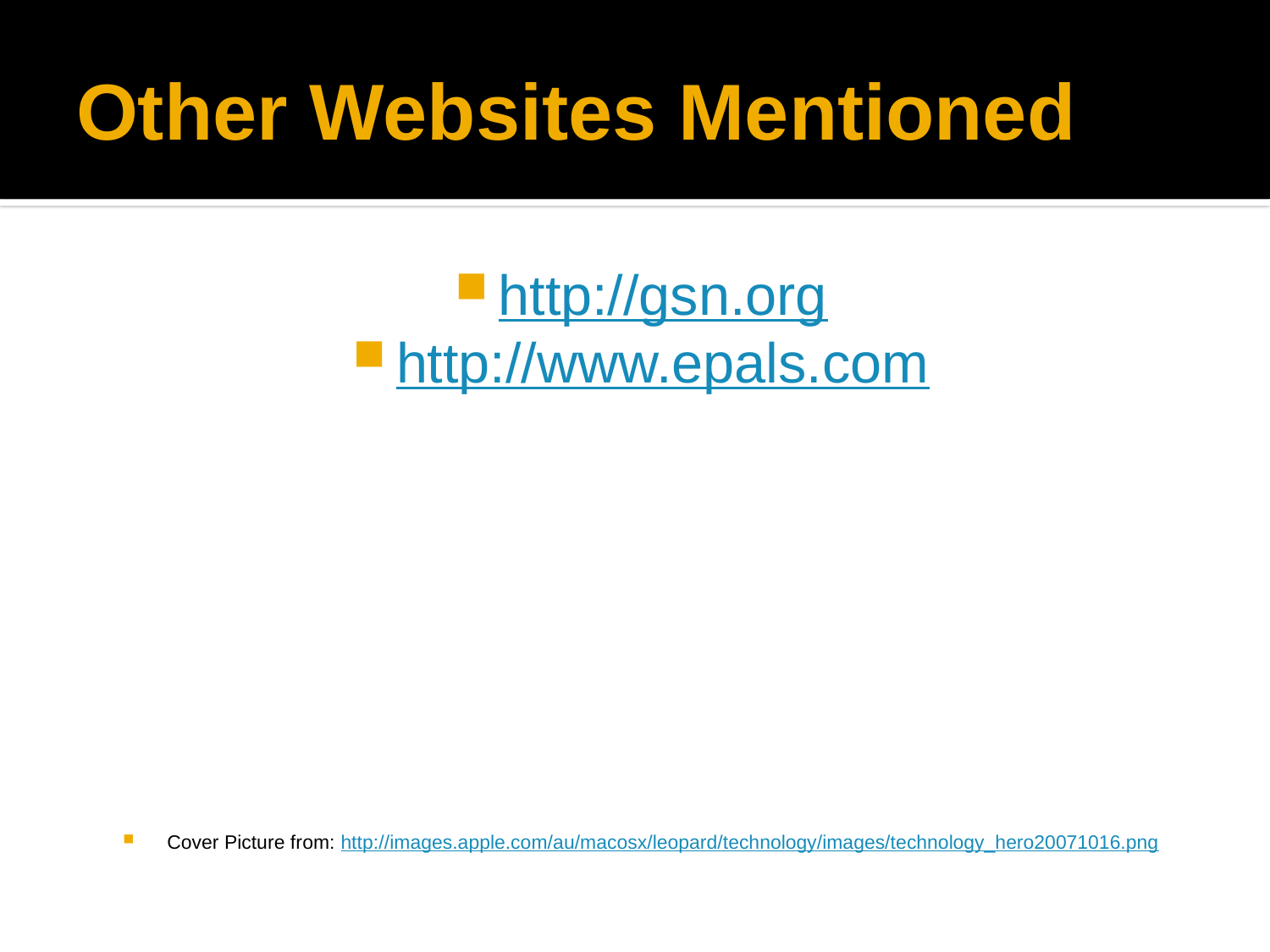

# Other Websites Mentioned
http://gsn.org
http://www.epals.com

Cover Picture from: http://images.apple.com/au/macosx/leopard/technology/images/technology_hero20071016.png